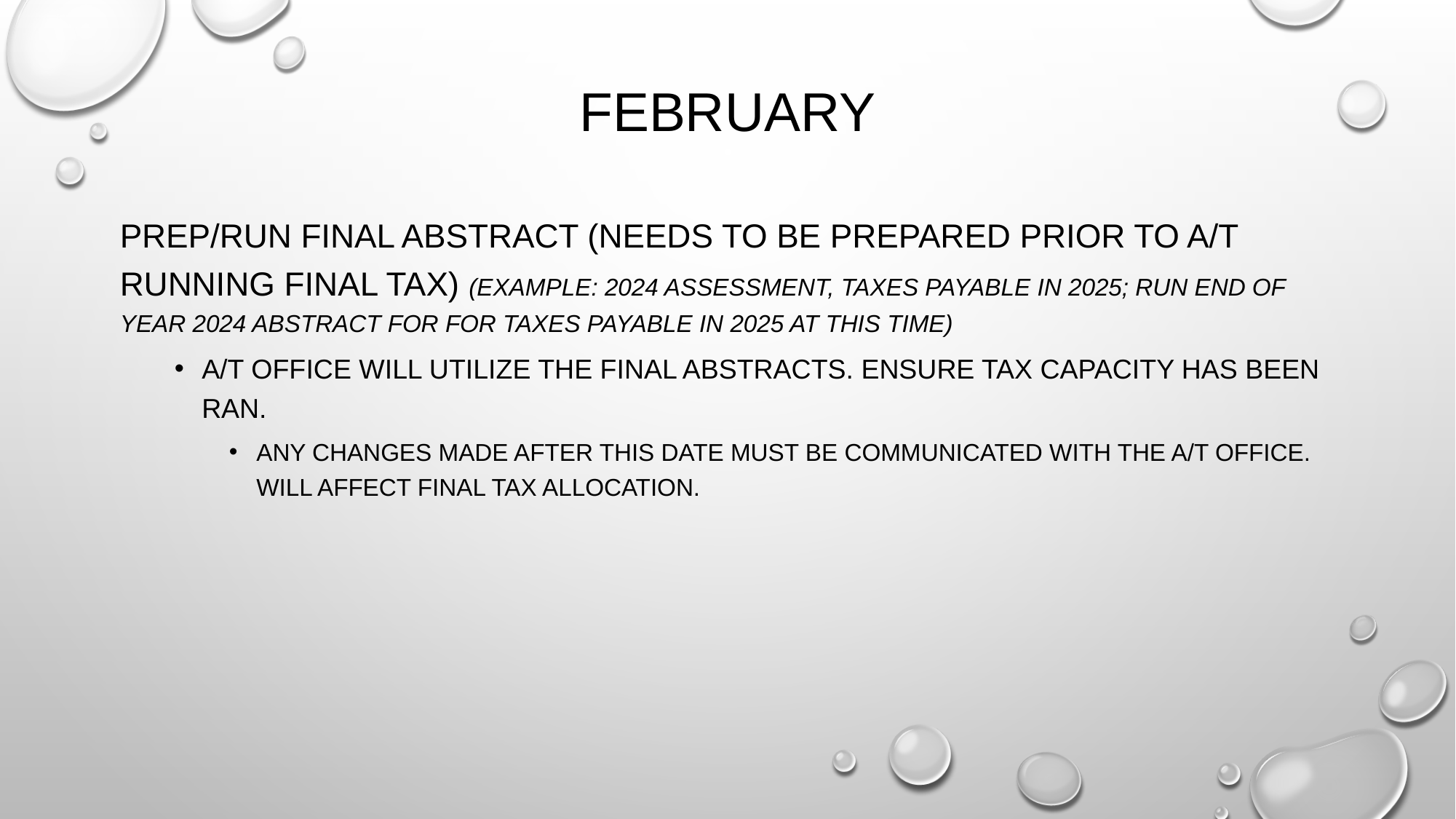

# february
prep/run final abstract (needs to be prepared prior to a/t running final tax) (Example: 2024 assessment, taxes payable in 2025; run End of year 2024 abstract for for taxes payable in 2025 at this time)
a/t office will utilize the final abstracts. Ensure tax capacity has been ran.
any changes made after this date must be communicated with the a/t office. Will affect final tax allocation.